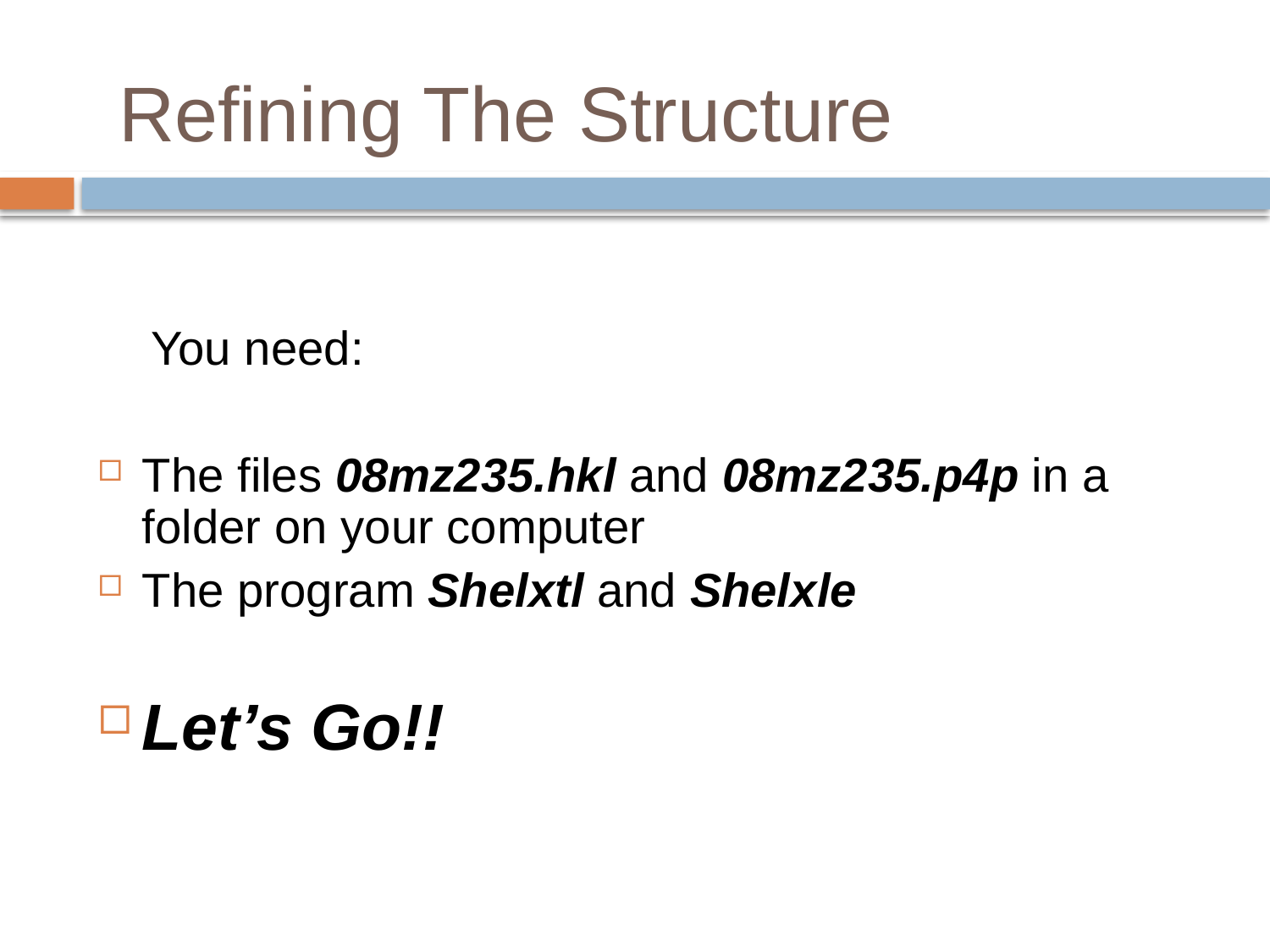

# Refining The Structure
    You need:

The files 08mz235.hkl and 08mz235.p4p in a folder on your computer
The program Shelxtl and Shelxle

Let’s Go!!